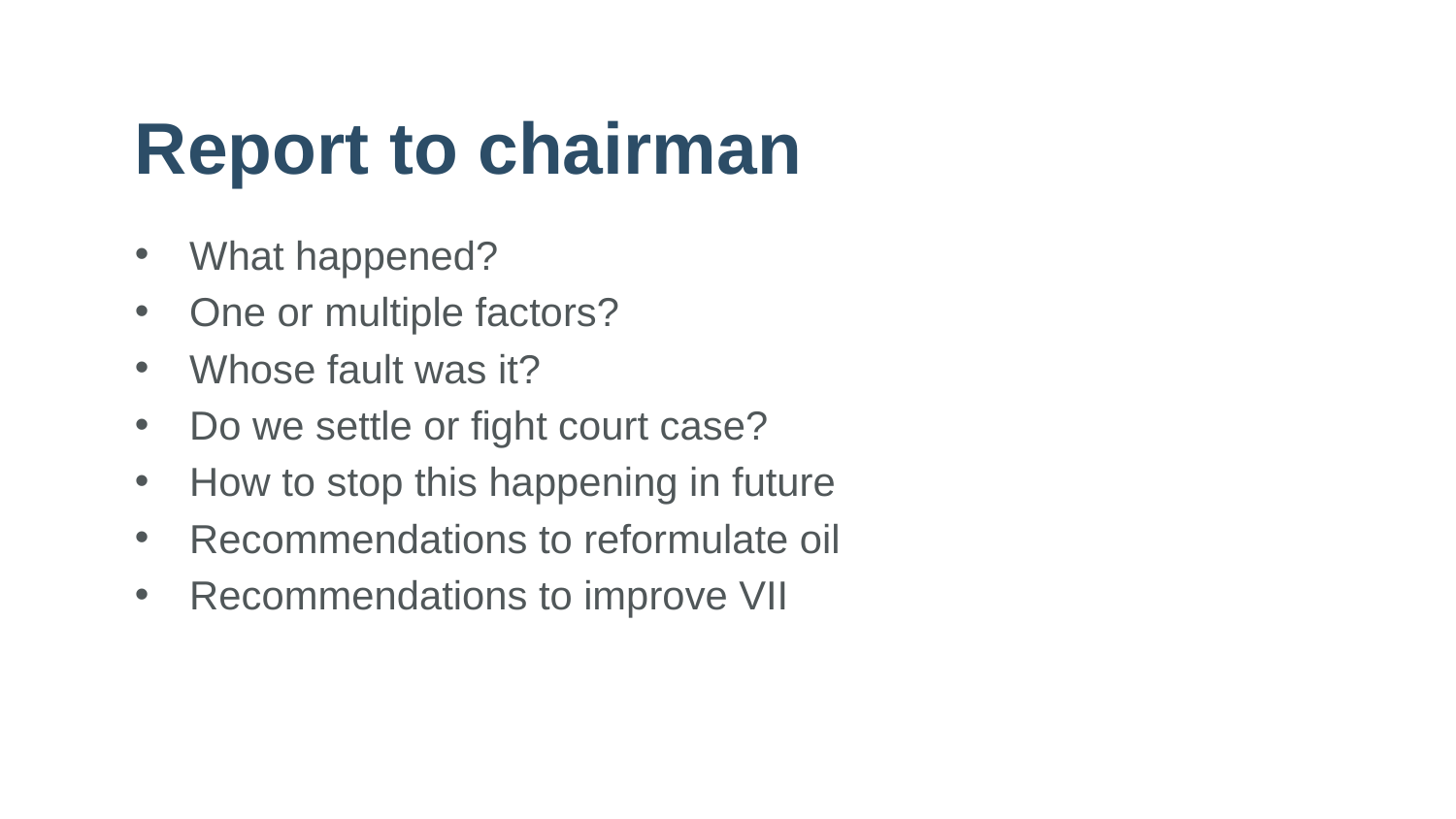

# Report to chairman
What happened?
One or multiple factors?
Whose fault was it?
Do we settle or fight court case?
How to stop this happening in future
Recommendations to reformulate oil
Recommendations to improve VII